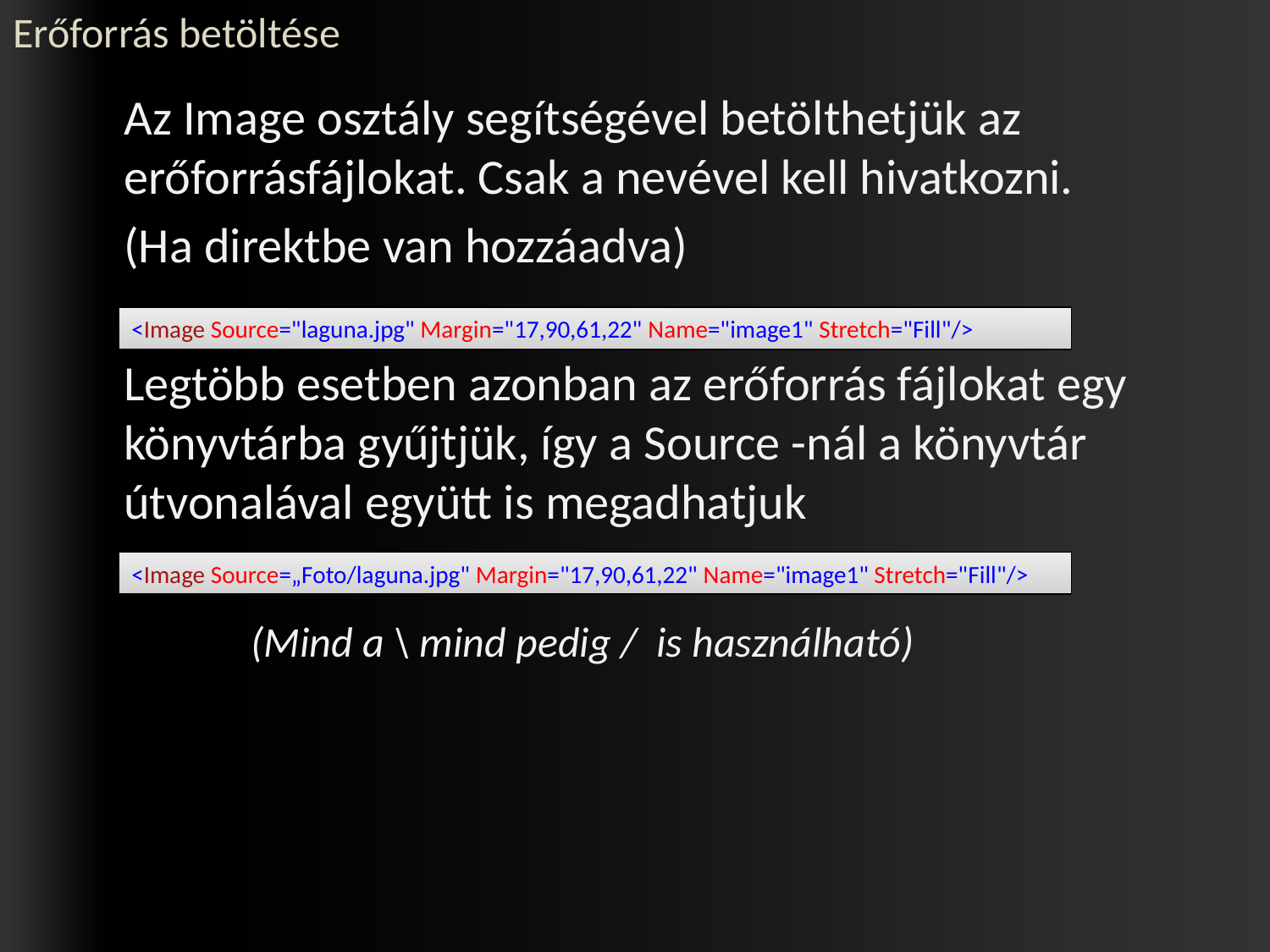

# Erőforrás betöltése
	Az Image osztály segítségével betölthetjük az erőforrásfájlokat. Csak a nevével kell hivatkozni.
	(Ha direktbe van hozzáadva)

	Legtöbb esetben azonban az erőforrás fájlokat egy könyvtárba gyűjtjük, így a Source -nál a könyvtár útvonalával együtt is megadhatjuk

	       	(Mind a \ mind pedig /  is használható)

<Image Source="laguna.jpg" Margin="17,90,61,22" Name="image1" Stretch="Fill"/>
<Image Source=„Foto/laguna.jpg" Margin="17,90,61,22" Name="image1" Stretch="Fill"/>